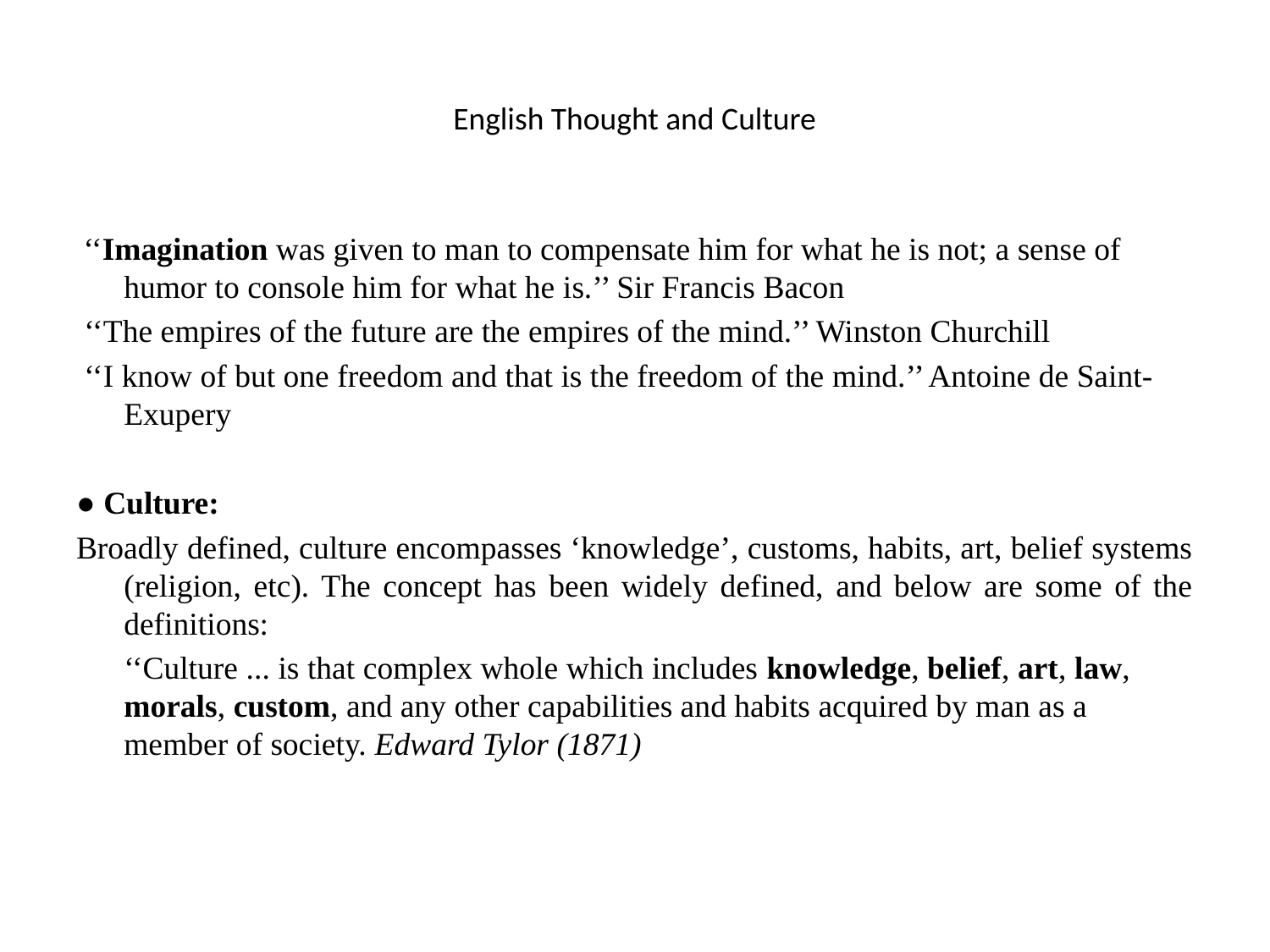

# English Thought and Culture
 ‘‘Imagination was given to man to compensate him for what he is not; a sense of humor to console him for what he is.’’ Sir Francis Bacon
 ‘‘The empires of the future are the empires of the mind.’’ Winston Churchill
 ‘‘I know of but one freedom and that is the freedom of the mind.’’ Antoine de Saint-Exupery

● Culture:
Broadly defined, culture encompasses ‘knowledge’, customs, habits, art, belief systems (religion, etc). The concept has been widely defined, and below are some of the definitions:
	‘‘Culture ... is that complex whole which includes knowledge, belief, art, law, morals, custom, and any other capabilities and habits acquired by man as a member of society. Edward Tylor (1871)